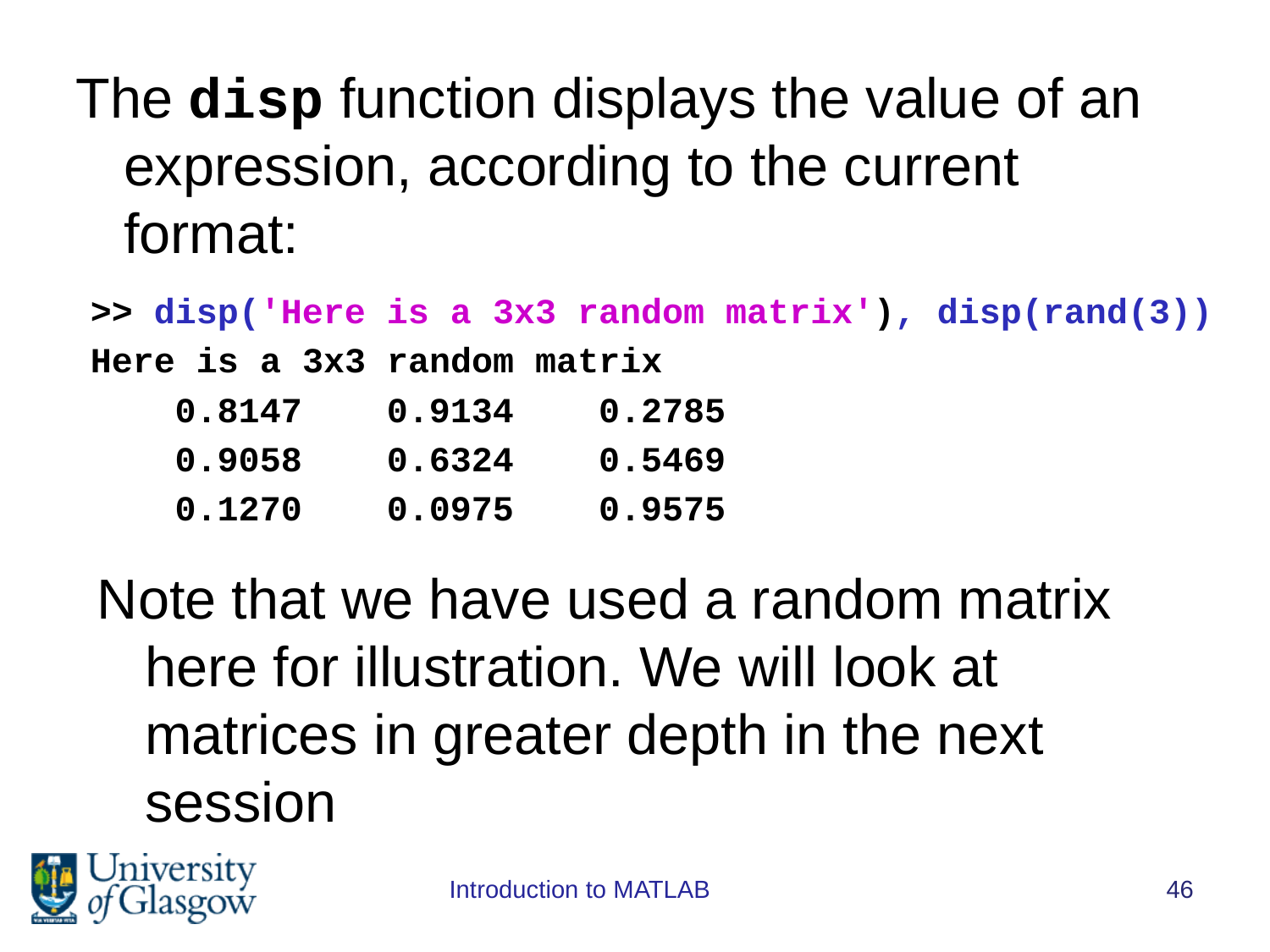

# Output to screen
The disp function displays the value of an expression, according to the current format:
>> disp('Here is a 3x3 random matrix'), disp(rand(3))
Here is a 3x3 random matrix
    0.8147    0.9134    0.2785
    0.9058    0.6324    0.5469
    0.1270    0.0975    0.9575
Note that we have used a random matrix here for illustration. We will look at matrices in greater depth in the next session
Introduction to MATLAB
46